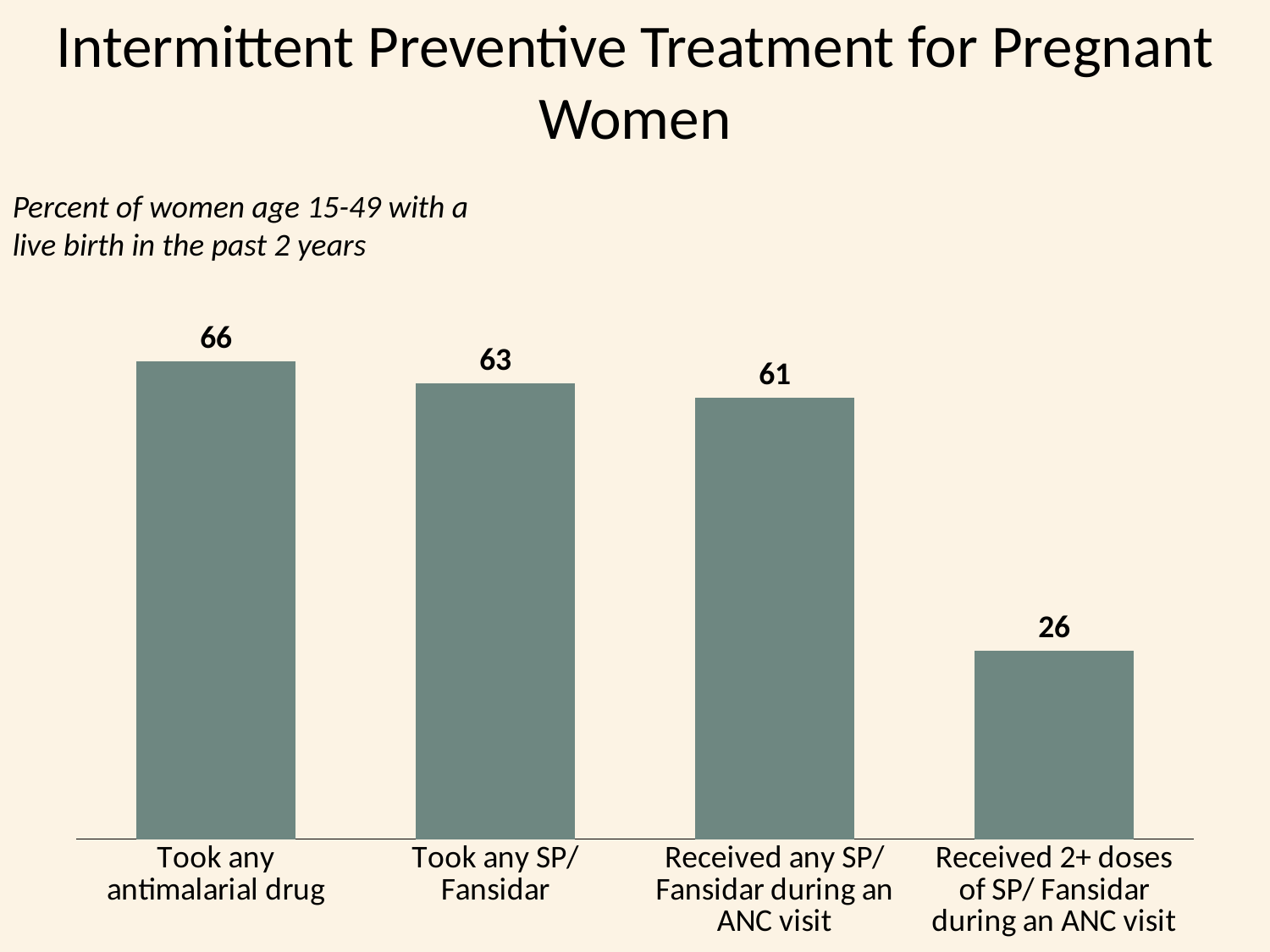

# Intermittent Preventive Treatment for Pregnant Women
Percent of women age 15-49 with a live birth in the past 2 years

### Chart

| Category | Total |
|---|---|
| Took any antimalarial drug | 66.0 |
| Took any SP/ Fansidar | 63.0 |
| Received any SP/ Fansidar during an ANC visit | 61.0 |
| Received 2+ doses of SP/ Fansidar during an ANC visit | 26.0 |